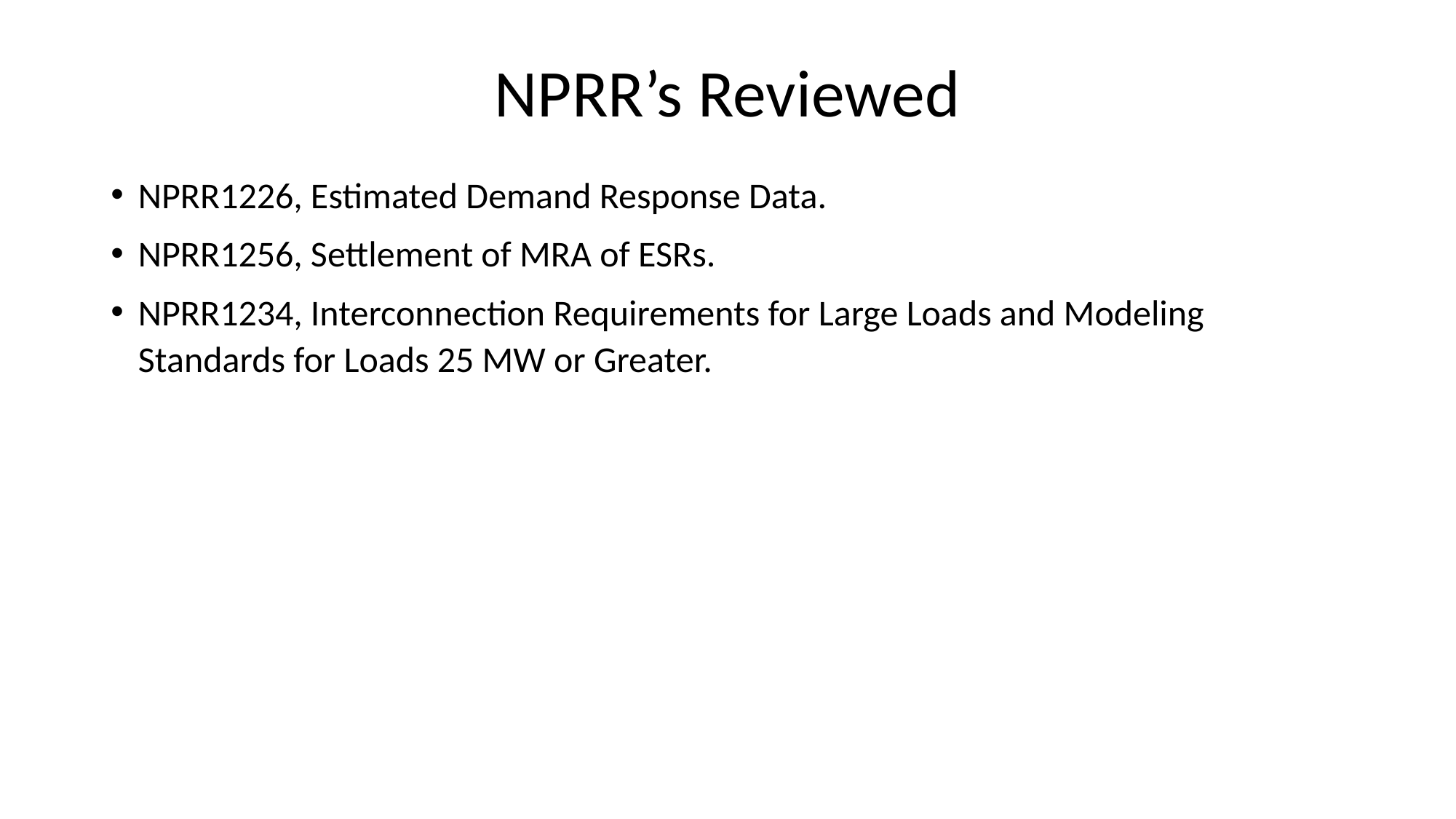

# NPRR’s Reviewed
NPRR1226, Estimated Demand Response Data.
NPRR1256, Settlement of MRA of ESRs.
NPRR1234, Interconnection Requirements for Large Loads and Modeling Standards for Loads 25 MW or Greater.